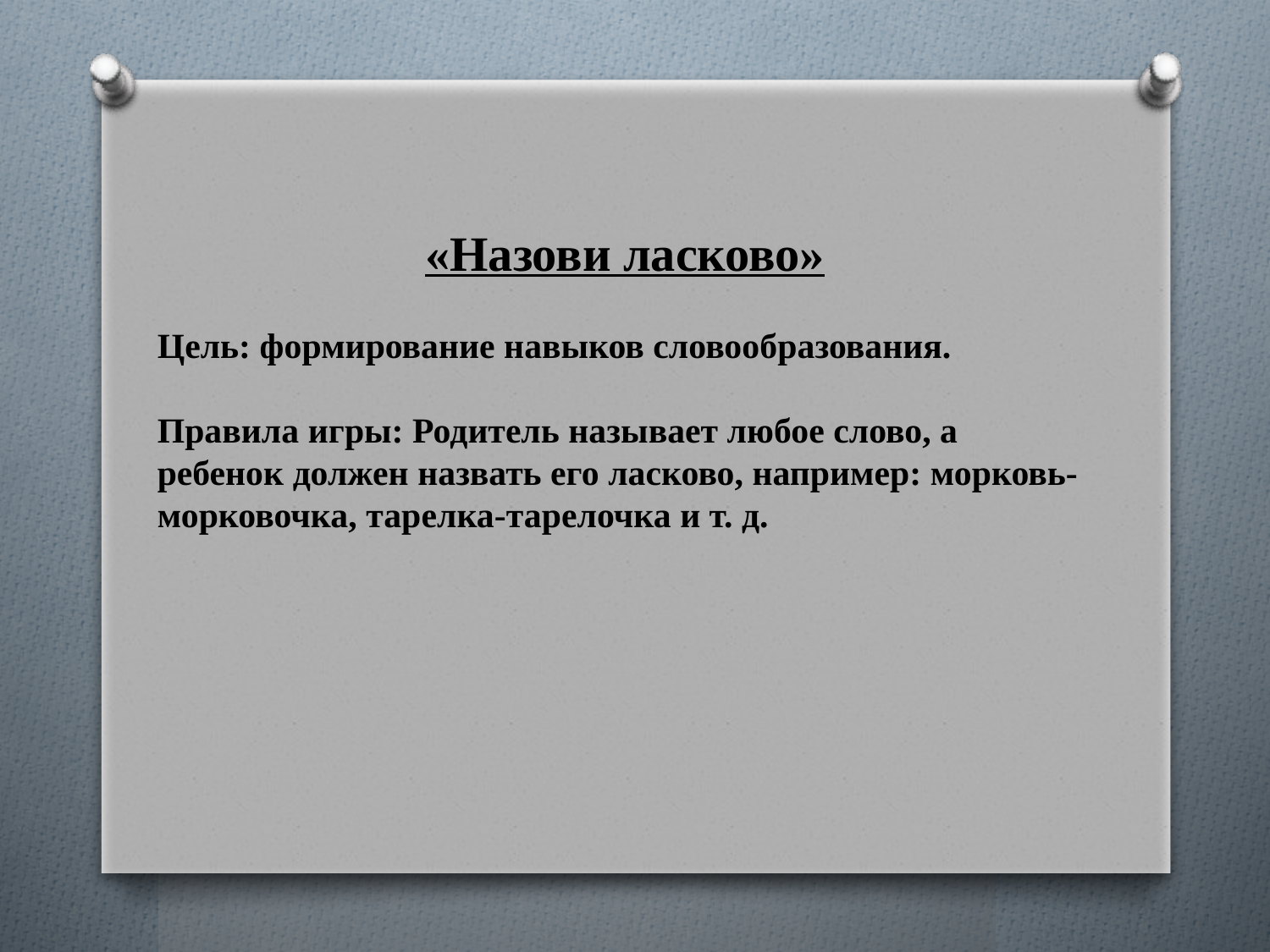

«Назови ласково»

Цель: формирование навыков словообразования.

Правила игры: Родитель называет любое слово, а ребенок должен назвать его ласково, например: морковь-морковочка, тарелка-тарелочка и т. д.